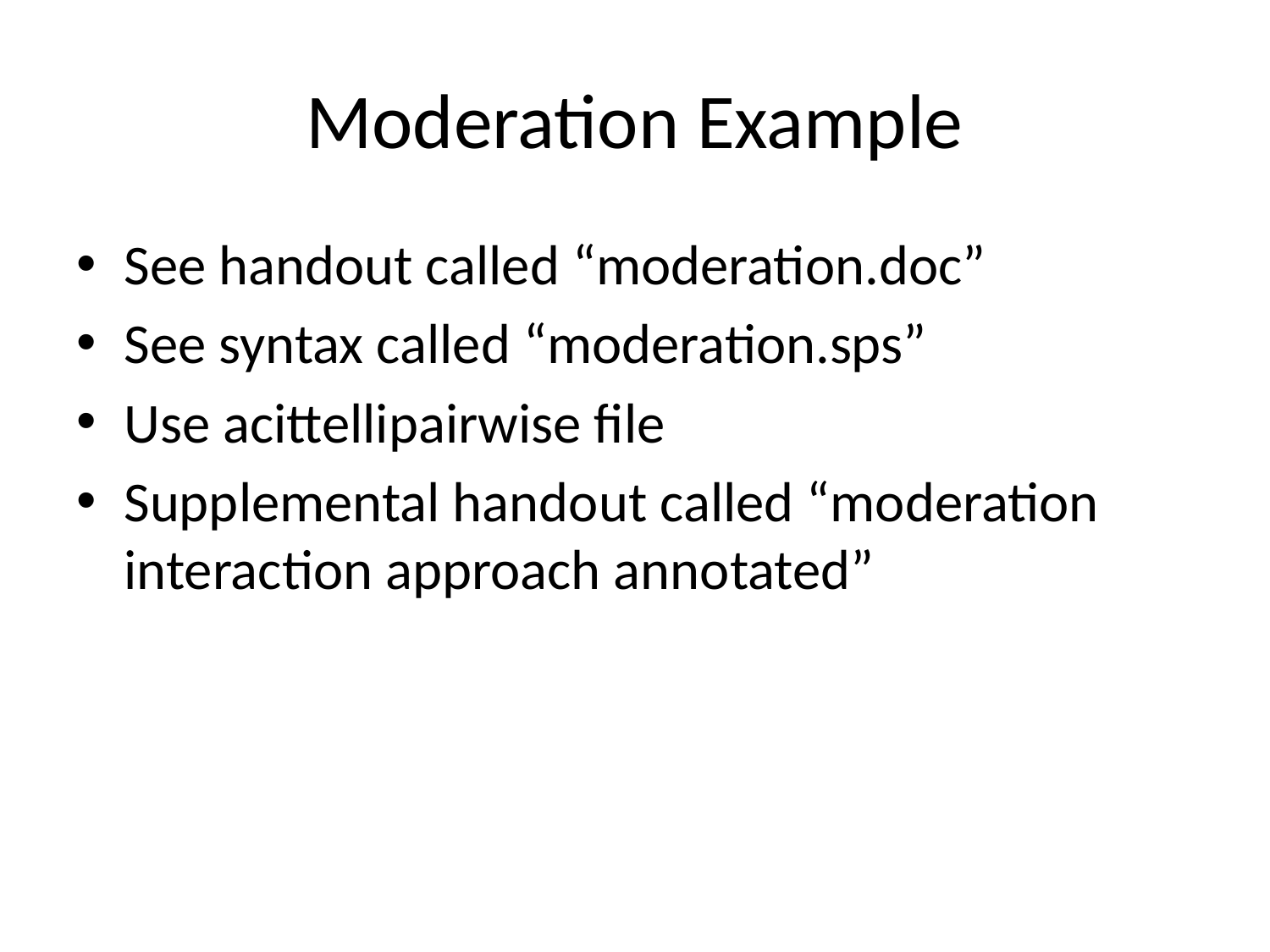

# Moderation Example
See handout called “moderation.doc”
See syntax called “moderation.sps”
Use acittellipairwise file
Supplemental handout called “moderation interaction approach annotated”